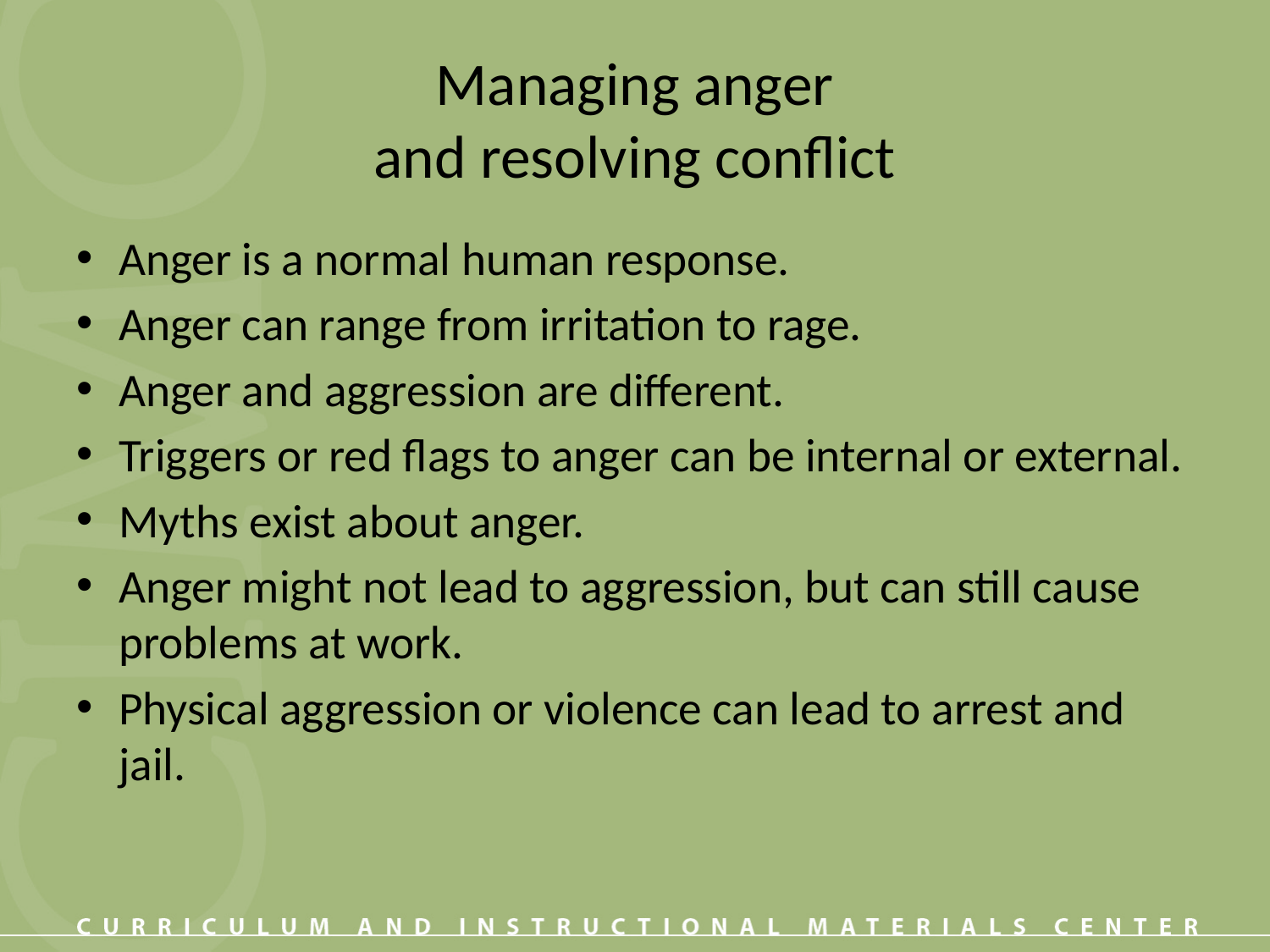

# Managing anger and resolving conflict
Anger is a normal human response.
Anger can range from irritation to rage.
Anger and aggression are different.
Triggers or red flags to anger can be internal or external.
Myths exist about anger.
Anger might not lead to aggression, but can still cause problems at work.
Physical aggression or violence can lead to arrest and jail.